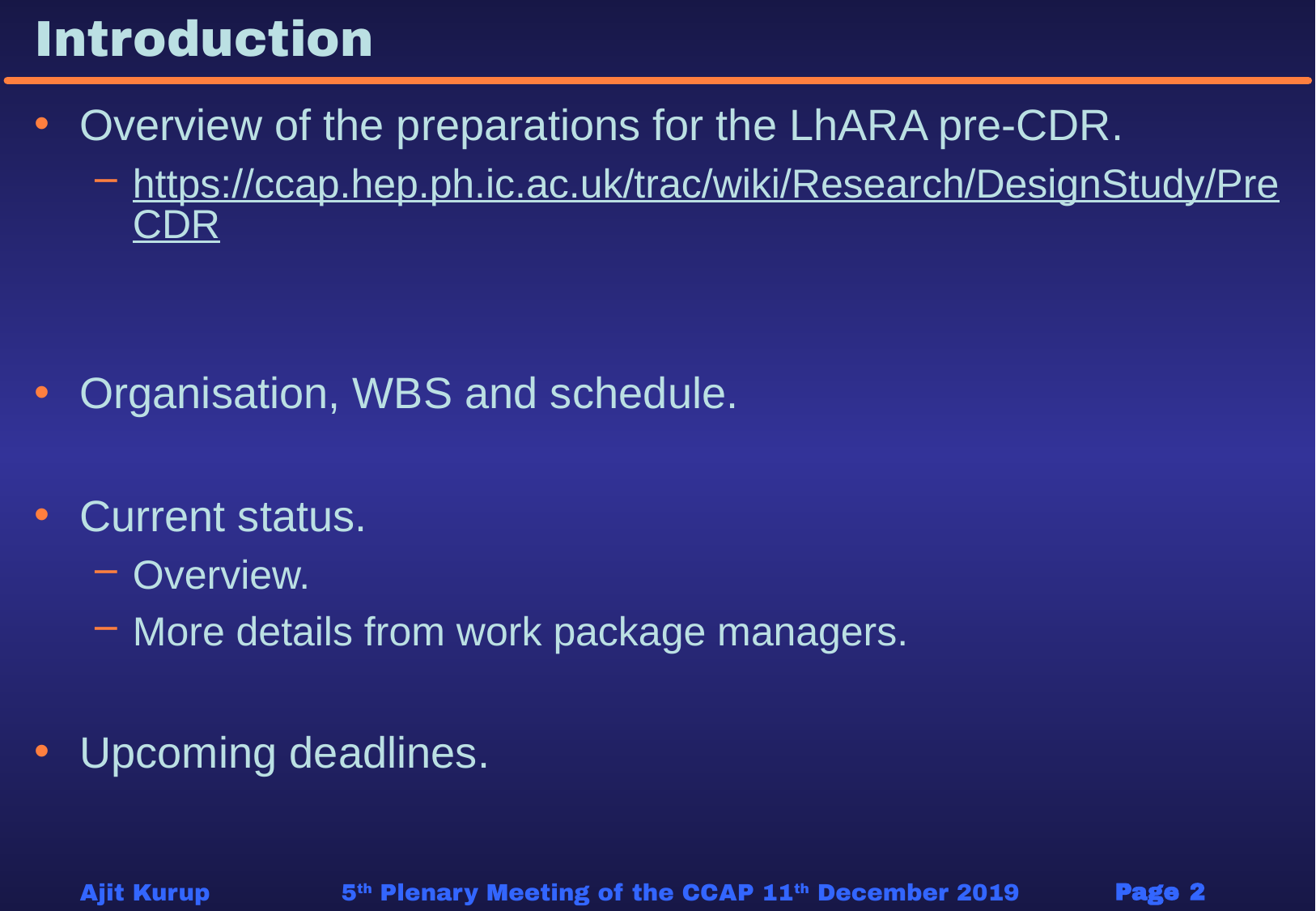

# Introduction
Overview of the preparations for the LhARA pre-CDR.
https://ccap.hep.ph.ic.ac.uk/trac/wiki/Research/DesignStudy/PreCDR

Organisation, WBS and schedule.

Current status.
Overview.
More details from work package managers.

Upcoming deadlines.